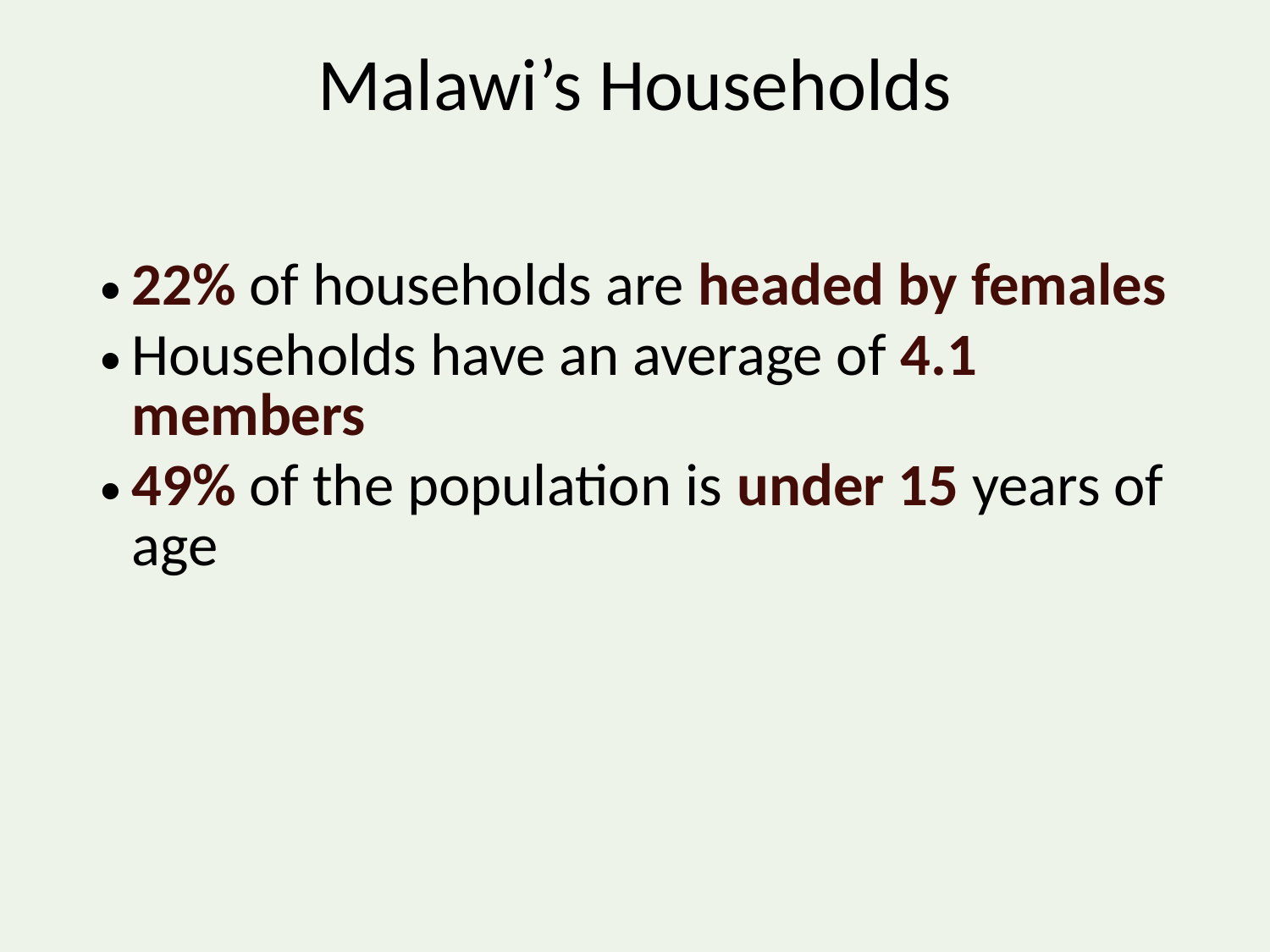

# Malawi’s Households
22% of households are headed by females
Households have an average of 4.1 members
49% of the population is under 15 years of age